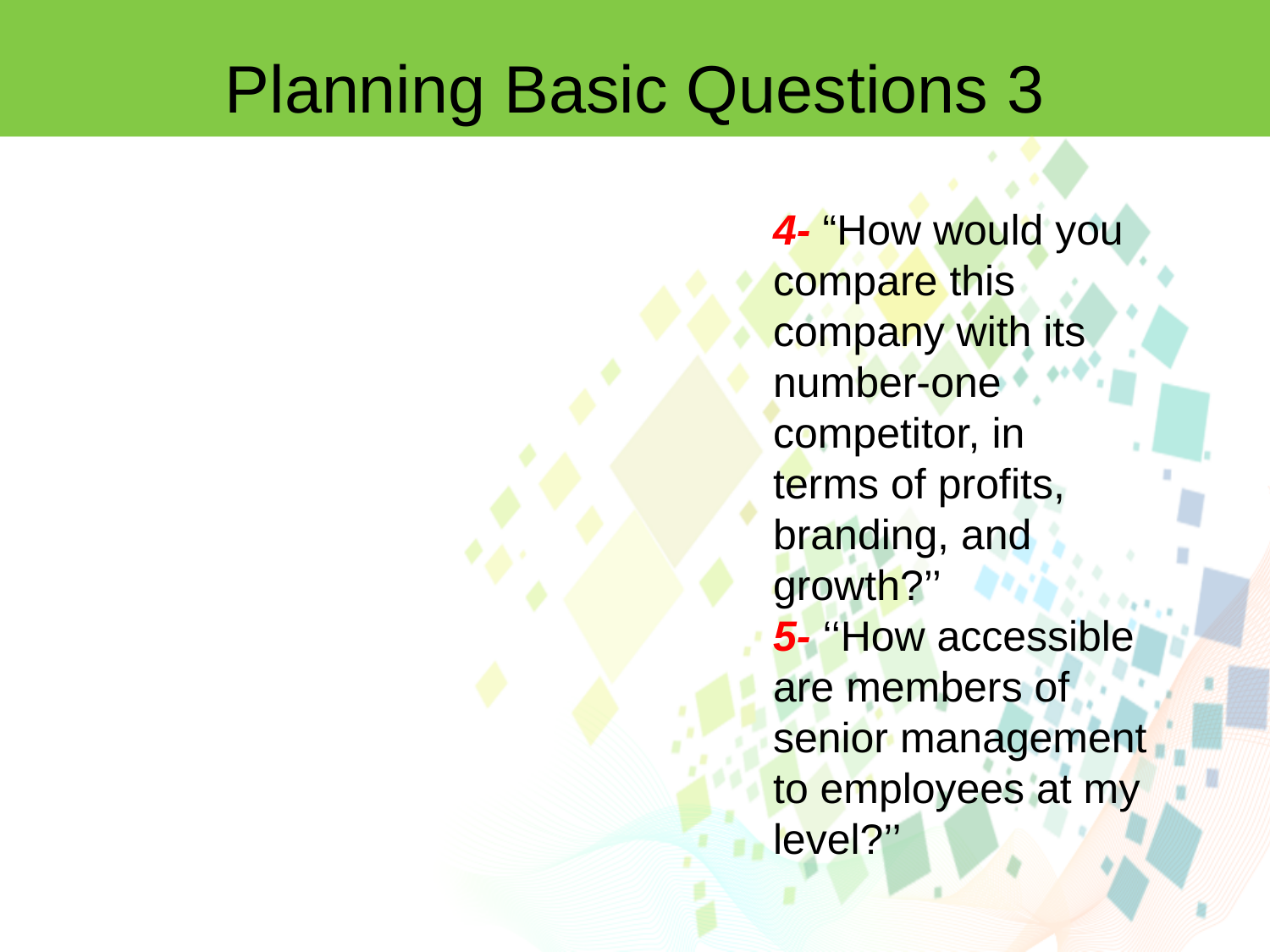

Planning Basic Questions 3
4- “How would you compare this company with its number-one competitor, in
terms of profits, branding, and growth?’’
5- ‘‘How accessible are members of senior management to employees at my level?’’